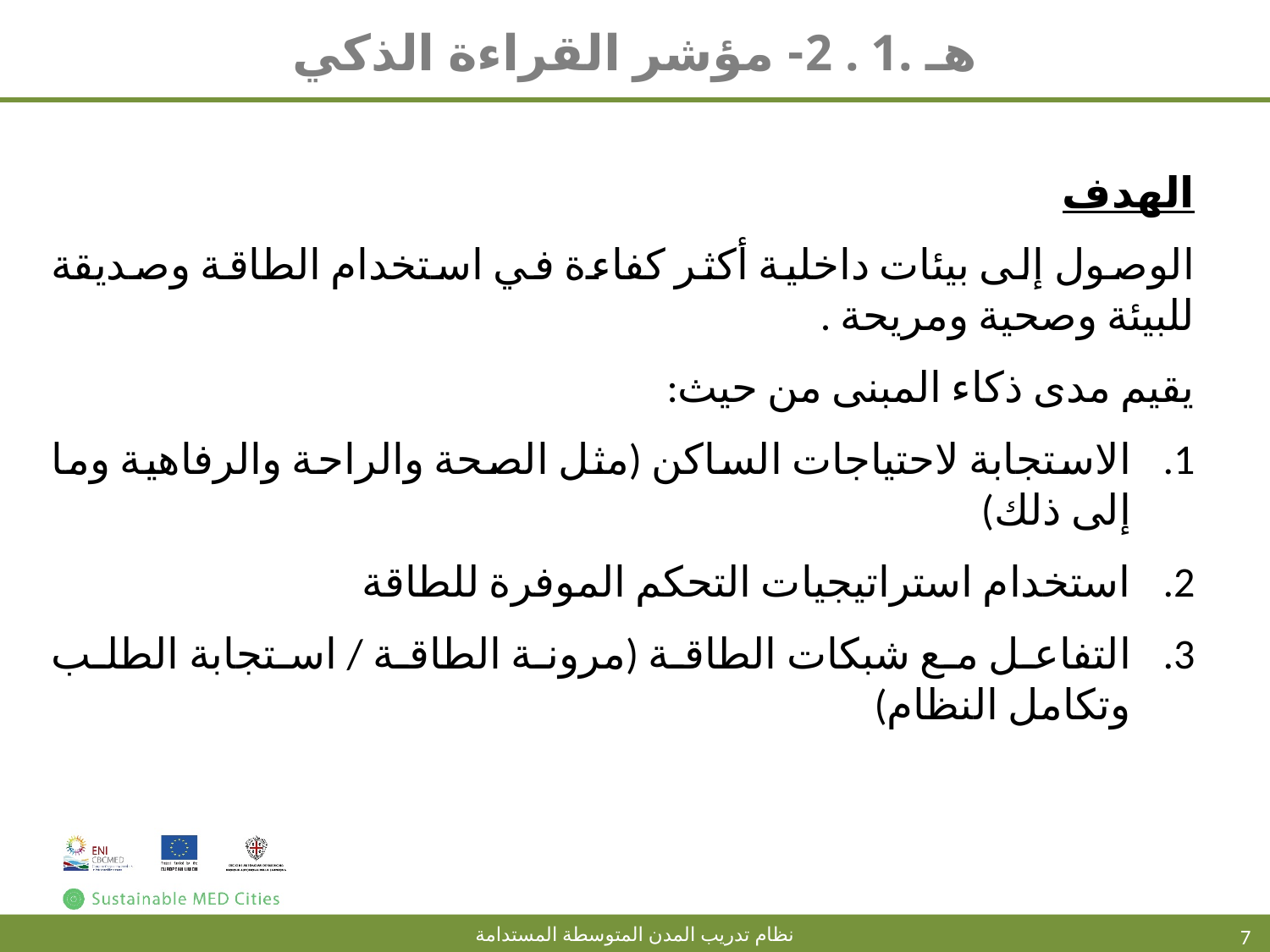

# هـ .1 . 2- مؤشر القراءة الذكي
الهدف
الوصول إلى بيئات داخلية أكثر كفاءة في استخدام الطاقة وصديقة للبيئة وصحية ومريحة .
يقيم مدى ذكاء المبنى من حيث:
الاستجابة لاحتياجات الساكن (مثل الصحة والراحة والرفاهية وما إلى ذلك)
استخدام استراتيجيات التحكم الموفرة للطاقة
التفاعل مع شبكات الطاقة (مرونة الطاقة / استجابة الطلب وتكامل النظام)

7